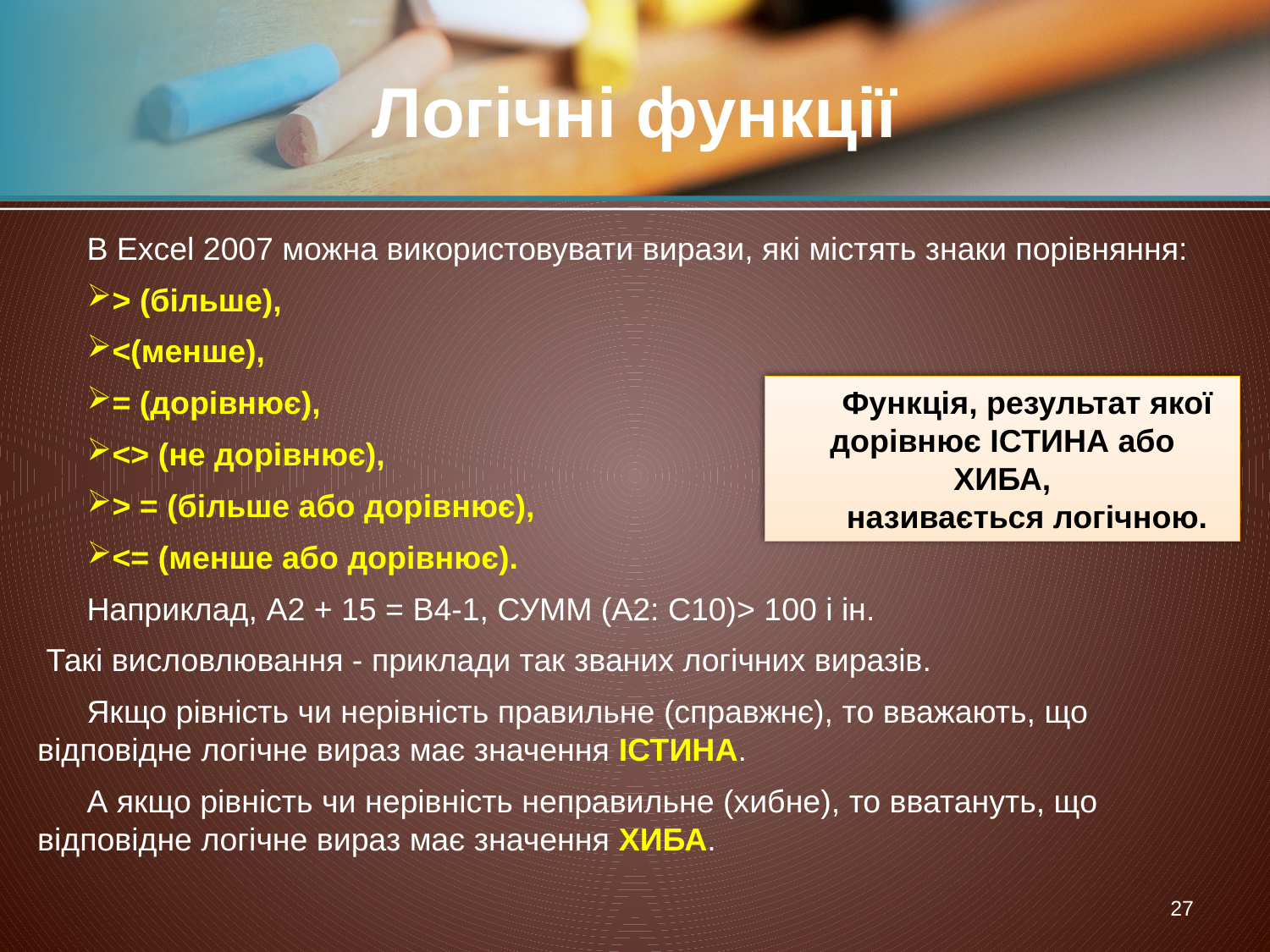

# Логічні функції
В Excel 2007 можна використовувати вирази, які містять знаки порівняння:
> (більше),
<(менше),
= (дорівнює),
<> (не дорівнює),
> = (більше або дорівнює),
<= (менше або дорівнює).
Наприклад, А2 + 15 = В4-1, СУММ (A2: C10)> 100 і ін.
 Такі висловлювання - приклади так званих логічних виразів.
Якщо рівність чи нерівність правильне (справжнє), то вважають, що відповідне логічне вираз має значення ІСТИНА.
А якщо рівність чи нерівність неправильне (хибне), то вватануть, що відповідне логічне вираз має значення ХИБА.
Функція, результат якої дорівнює ІСТИНА або ХИБА,
називається логічною.
27